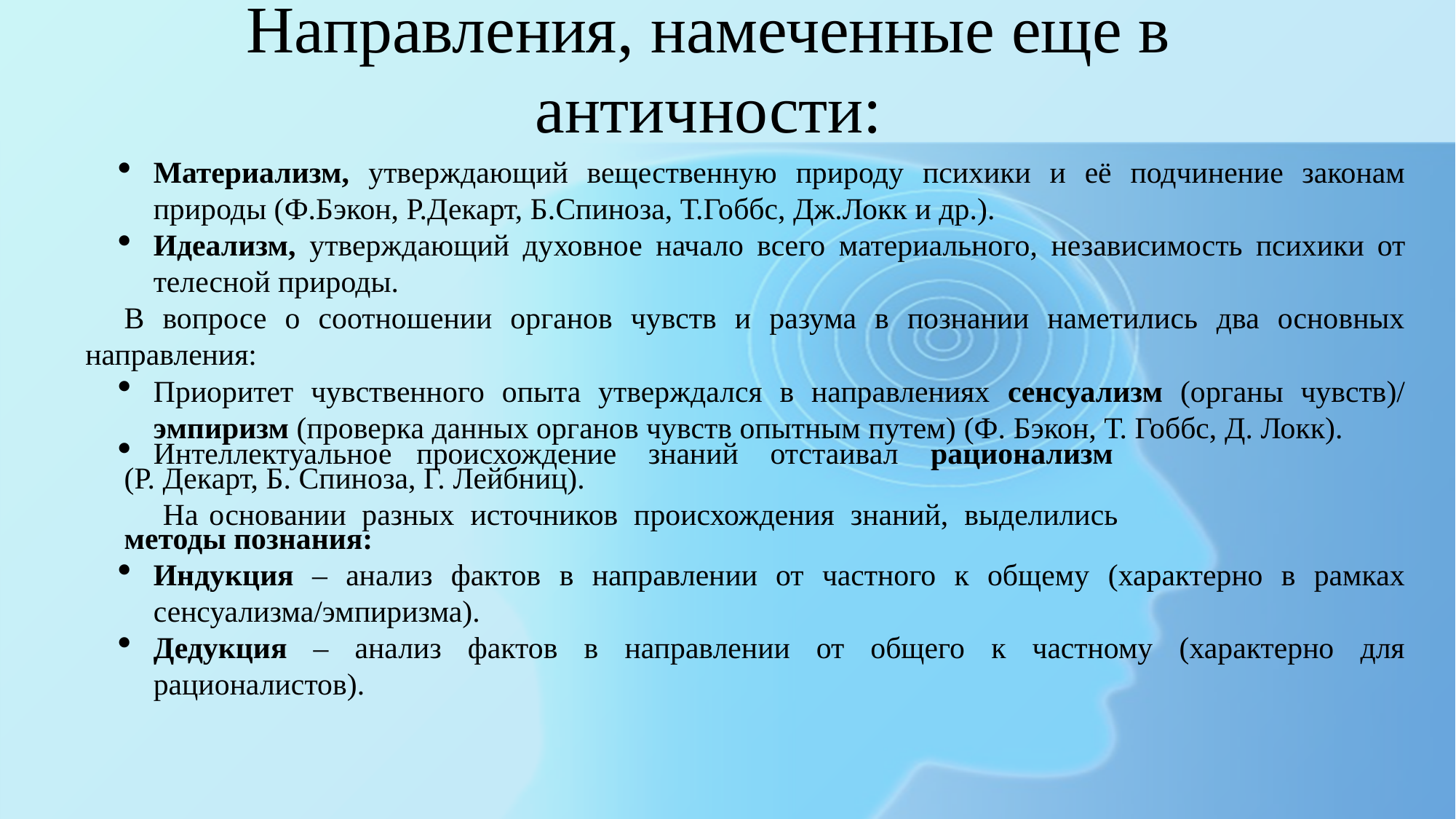

# Направления, намеченные еще в античности:
Материализм, утверждающий вещественную природу психики и её подчинение законам природы (Ф.Бэкон, Р.Декарт, Б.Спиноза, Т.Гоббс, Дж.Локк и др.).
Идеализм, утверждающий духовное начало всего материального, независимость психики от телесной природы.
В вопросе о соотношении органов чувств и разума в познании наметились два основных направления:
Приоритет чувственного опыта утверждался в направлениях сенсуализм (органы чувств)/ эмпиризм (проверка данных органов чувств опытным путем) (Ф. Бэкон, Т. Гоббс, Д. Локк).
Интеллектуальное   происхождение    знаний    отстаивал    рационализм
(Р. Декарт, Б. Спиноза, Г. Лейбниц).
На основании разных источников происхождения знаний, выделились
методы познания:
Индукция – анализ фактов в направлении от частного к общему (характерно в рамках сенсуализма/эмпиризма).
Дедукция – анализ фактов в направлении от общего к частному (характерно для рационалистов).